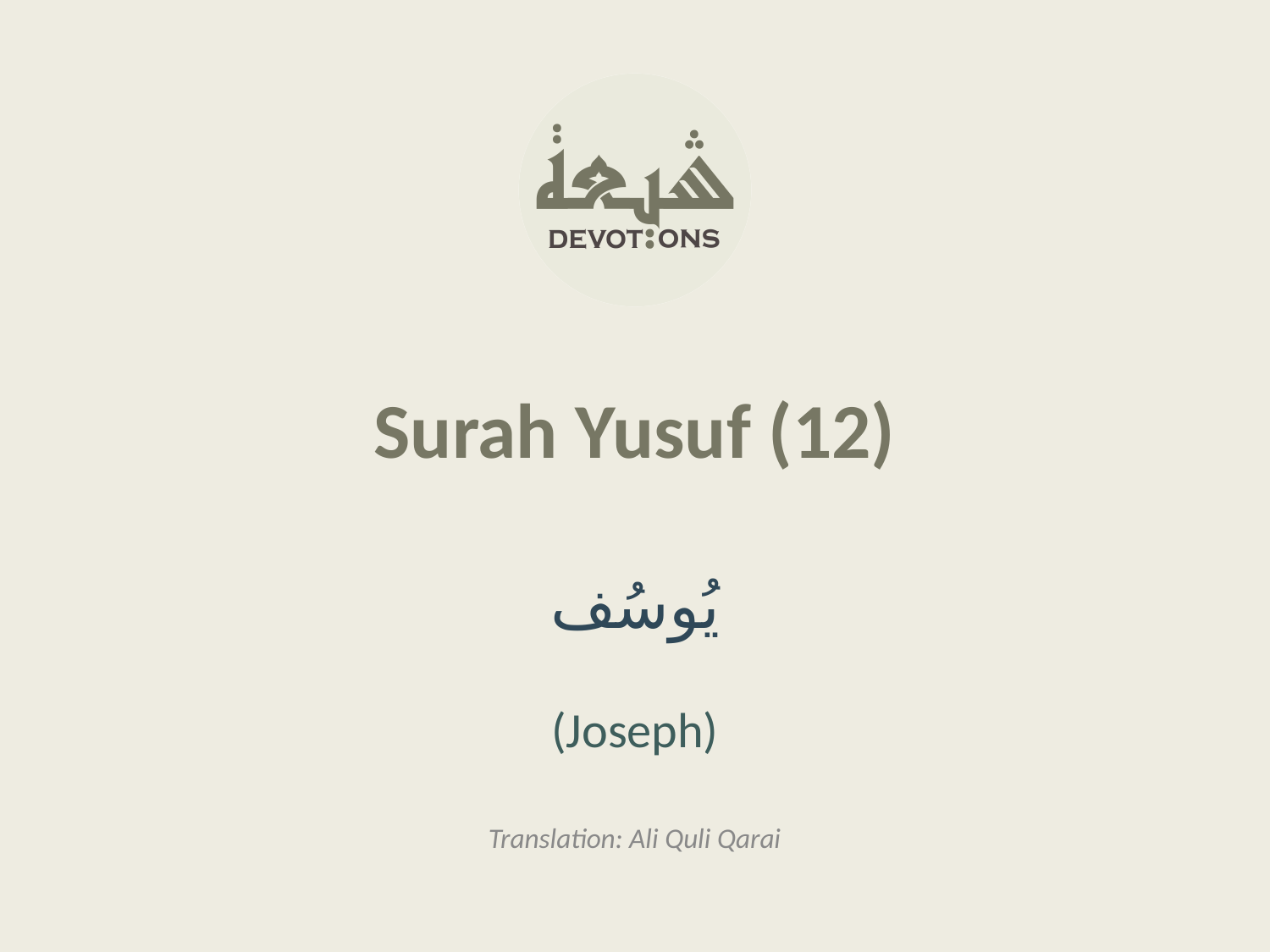

Surah Yusuf (12)
يُوسُف
(Joseph)
Translation: Ali Quli Qarai